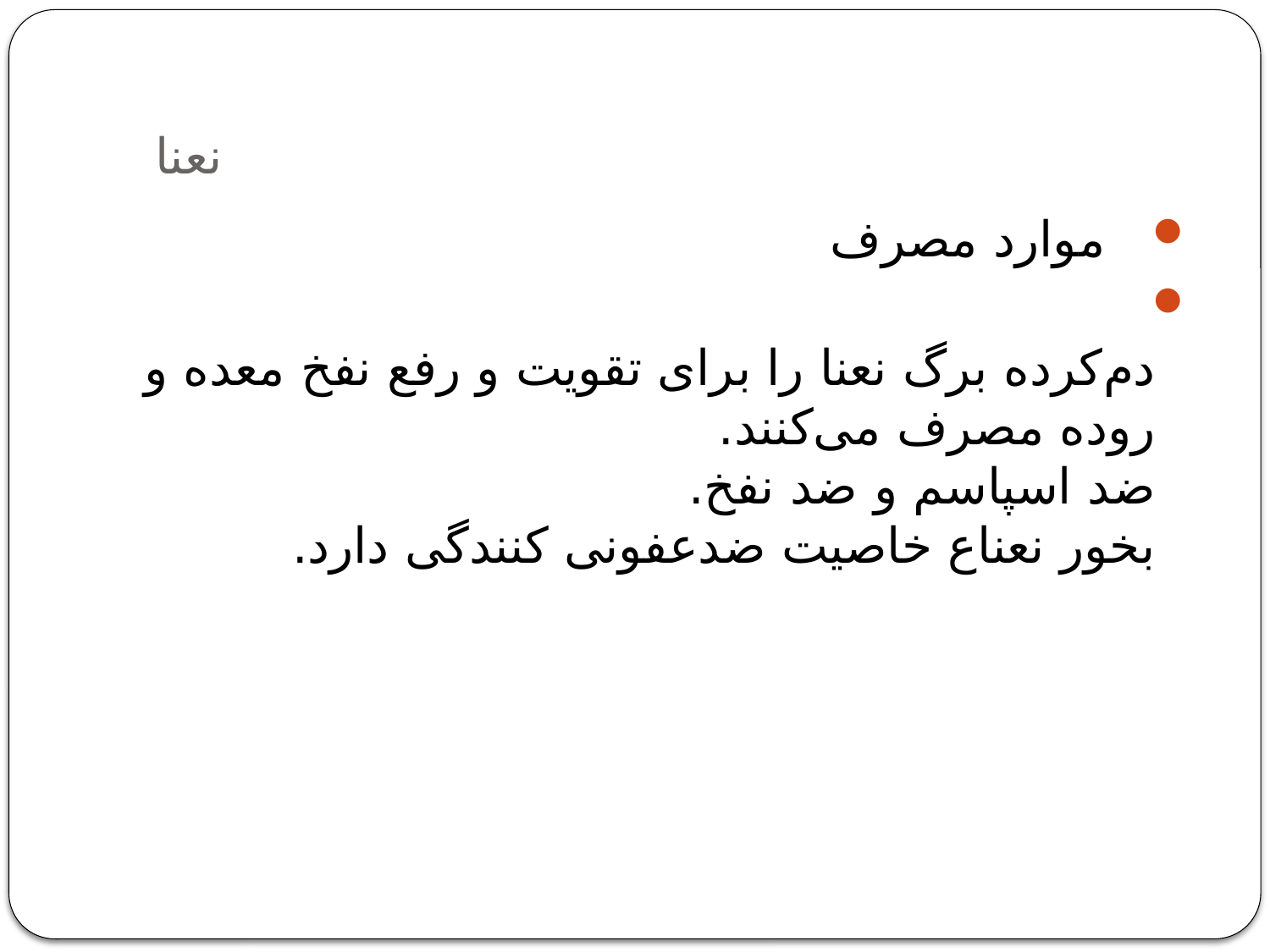

# نعنا
   موارد مصرف
دم‌کرده برگ نعنا را برای تقویت و رفع نفخ معده و روده مصرف می‌کنند.
ضد اسپاسم و ضد نفخ.
بخور نعناع خاصیت ضدعفونی کنندگی دارد.